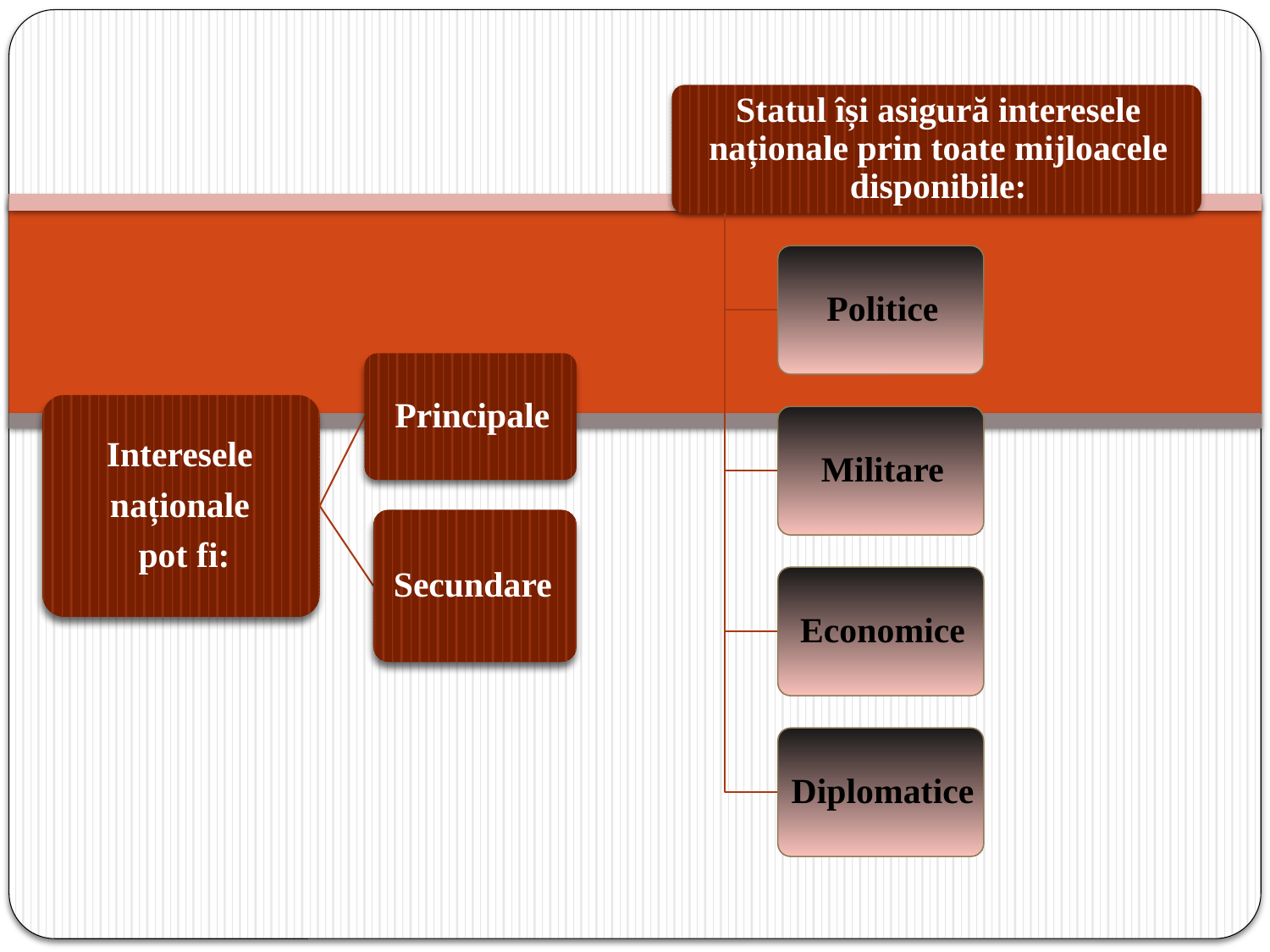

Statul își asigură interesele naționale prin toate mijloacele disponibile:
Politice
Militare
Economice
Diplomatice
Interesele
naționale
pot fi:

Principale

Secundare